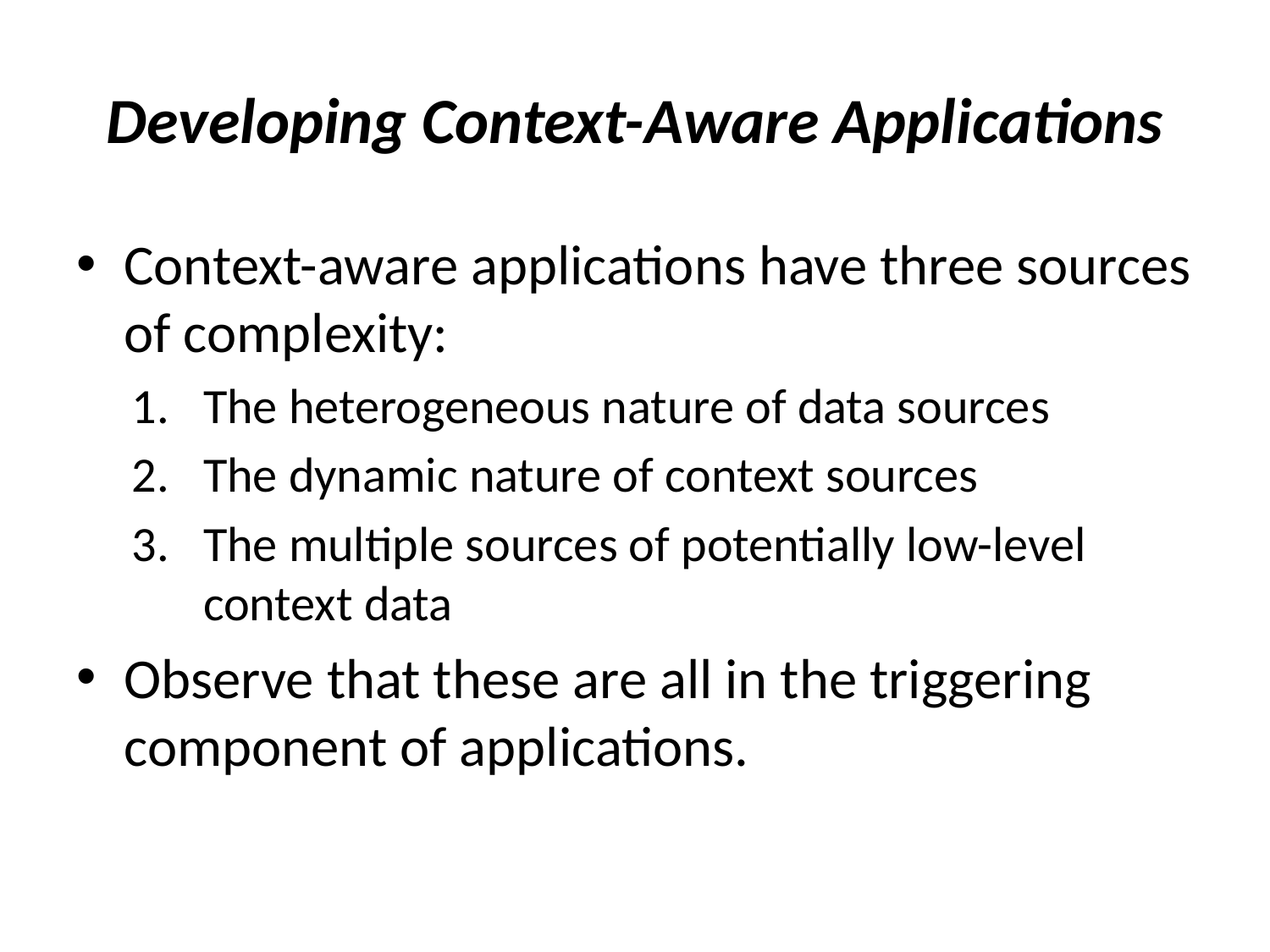

# Developing Context-Aware Applications
Context-aware applications have three sources of complexity:
The heterogeneous nature of data sources
The dynamic nature of context sources
The multiple sources of potentially low-level context data
Observe that these are all in the triggering component of applications.